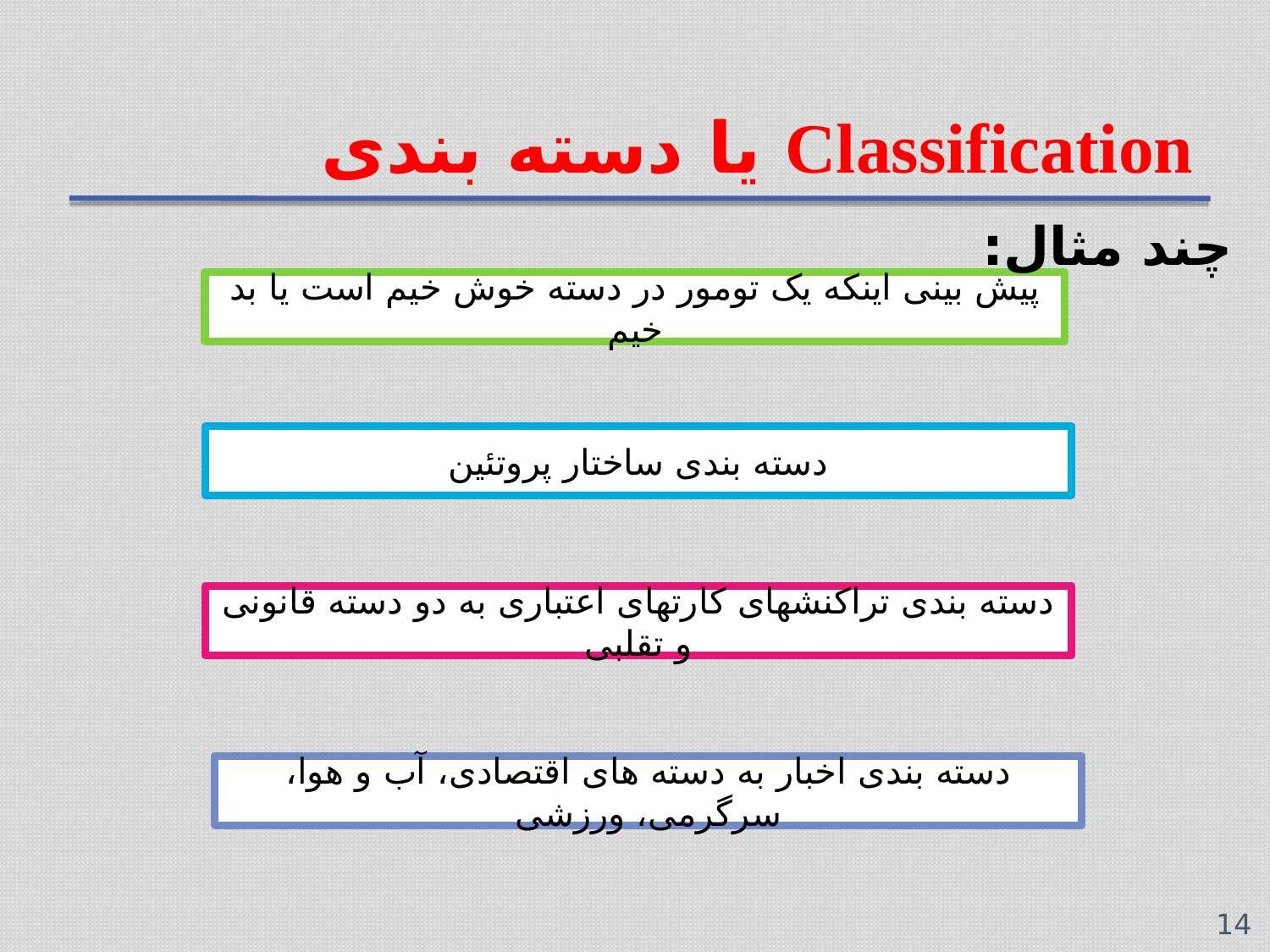

# Classification یا دسته بندی
چند مثال:
پیش بینی اینکه یک تومور در دسته خوش خیم است یا بد خیم
دسته بندی ساختار پروتئین
دسته بندی تراکنشهای کارتهای اعتباری به دو دسته قانونی و تقلبی
دسته بندی اخبار به دسته های اقتصادی، آب و هوا، سرگرمی، ورزشی
14